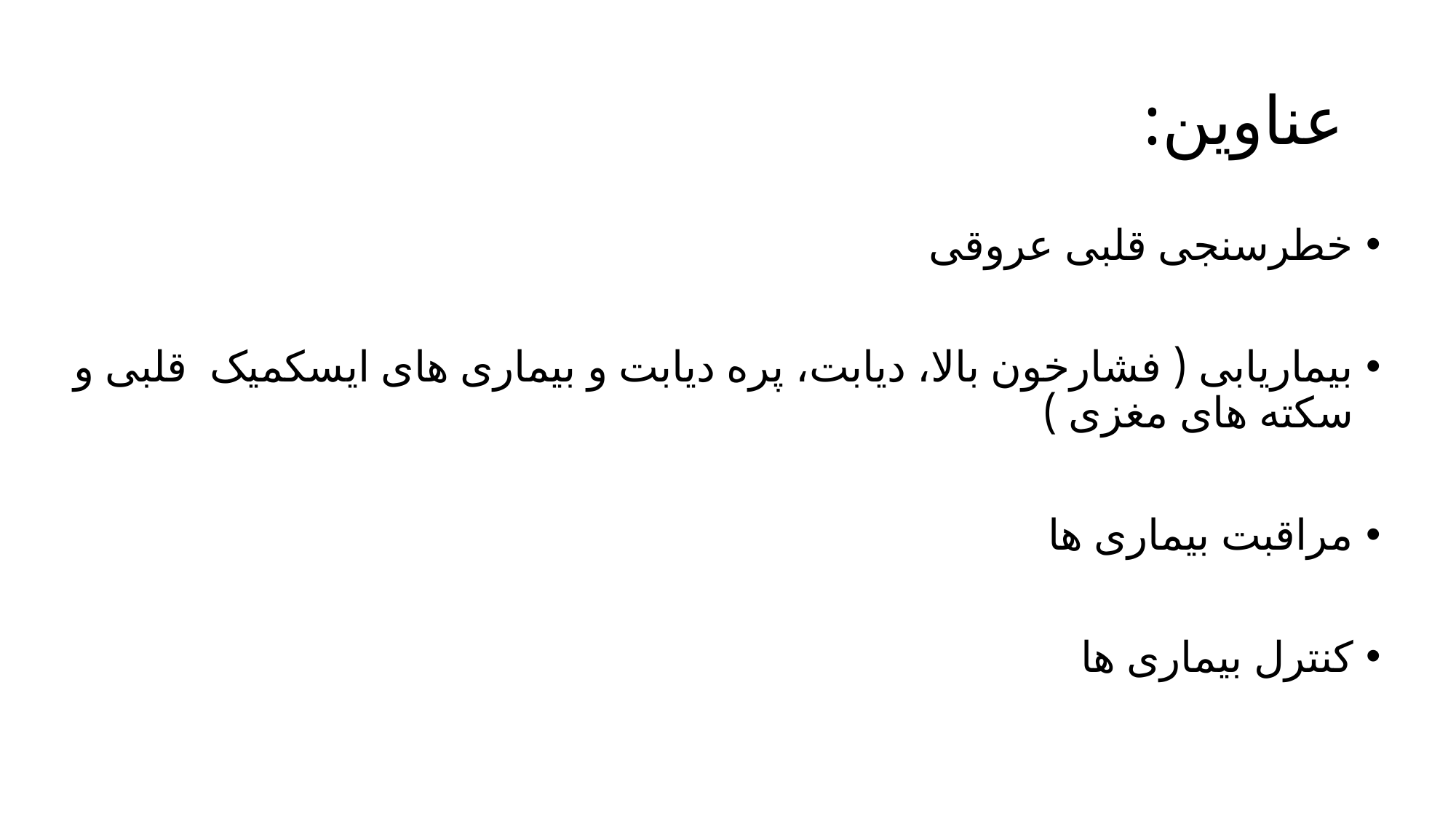

# عناوین:
خطرسنجی قلبی عروقی

بیماریابی ( فشارخون بالا، دیابت، پره دیابت و بیماری های ایسکمیک  قلبی و سکته های مغزی )

مراقبت بیماری ها

کنترل بیماری ها